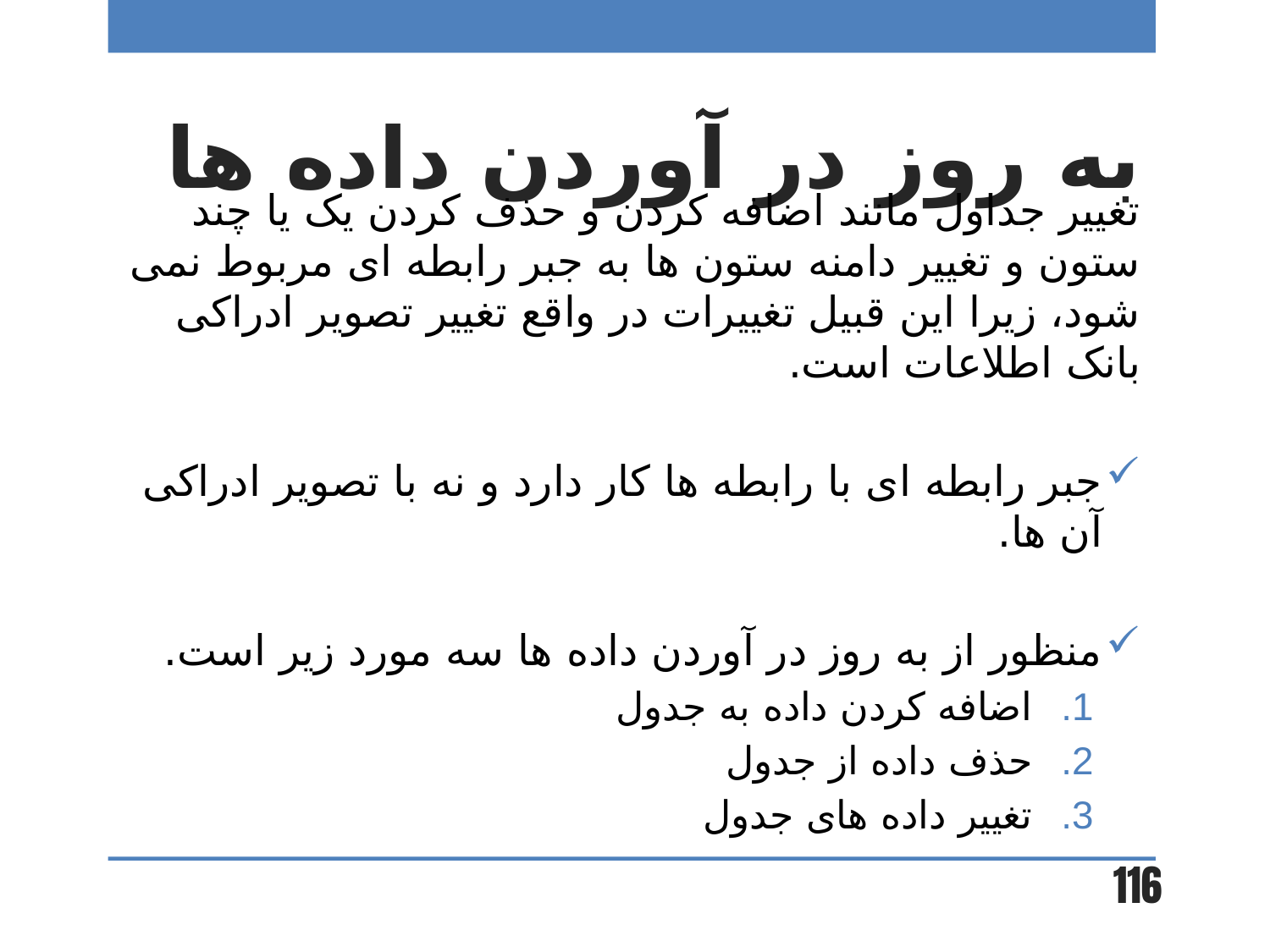

# به روز در آوردن داده ها
تغییر جداول مانند اضافه کردن و حذف کردن یک یا چند ستون و تغییر دامنه ستون ها به جبر رابطه ای مربوط نمی شود، زیرا این قبیل تغییرات در واقع تغییر تصویر ادراکی بانک اطلاعات است.

جبر رابطه ای با رابطه ها کار دارد و نه با تصویر ادراکی آن ها.

منظور از به روز در آوردن داده ها سه مورد زیر است.
اضافه کردن داده به جدول
حذف داده از جدول
تغییر داده های جدول

116